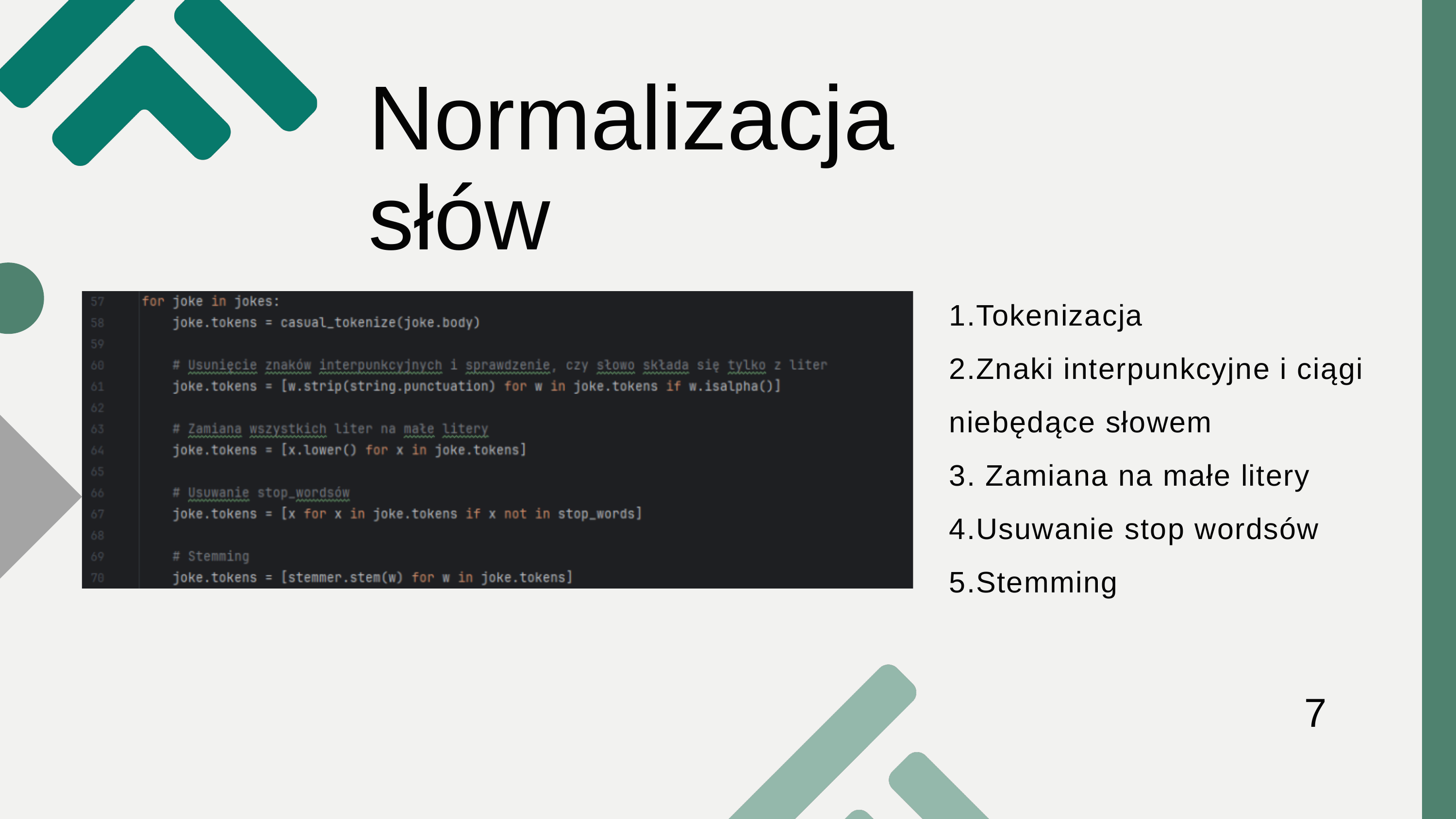

Normalizacja słów

1.Tokenizacja
2.Znaki interpunkcyjne i ciągi niebędące słowem
3. Zamiana na małe litery
4.Usuwanie stop wordsów
5.Stemming

7